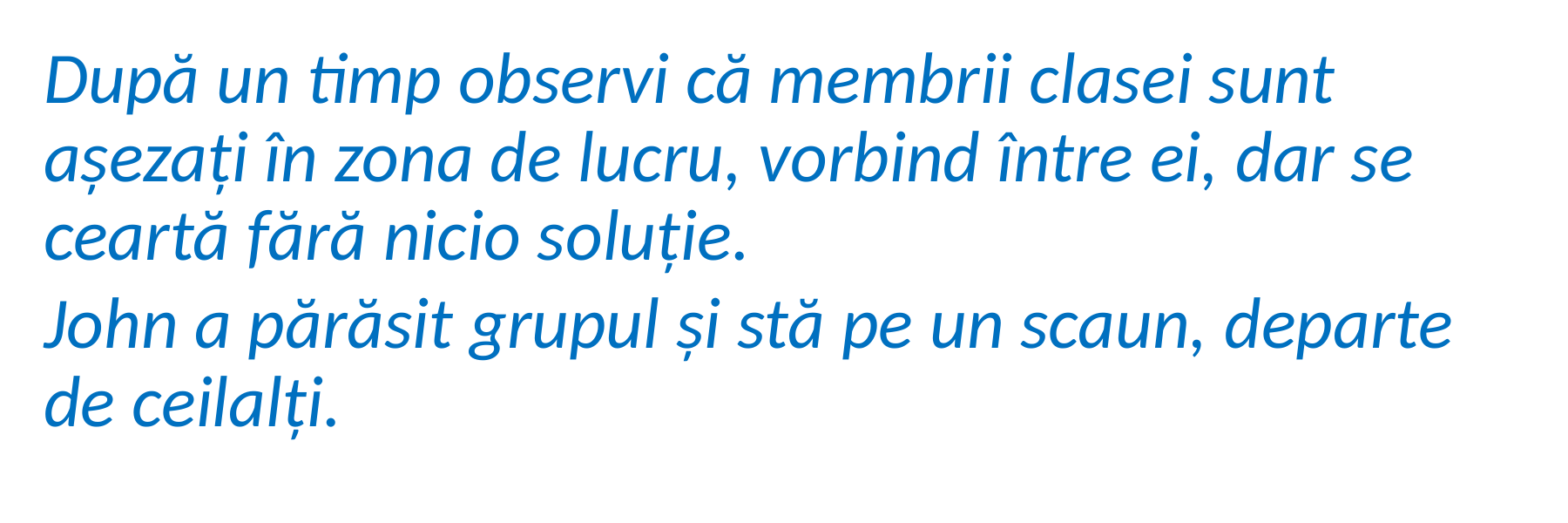

După un timp observi că membrii clasei sunt așezați în zona de lucru, vorbind între ei, dar se ceartă fără nicio soluție.
John a părăsit grupul și stă pe un scaun, departe de ceilalți.